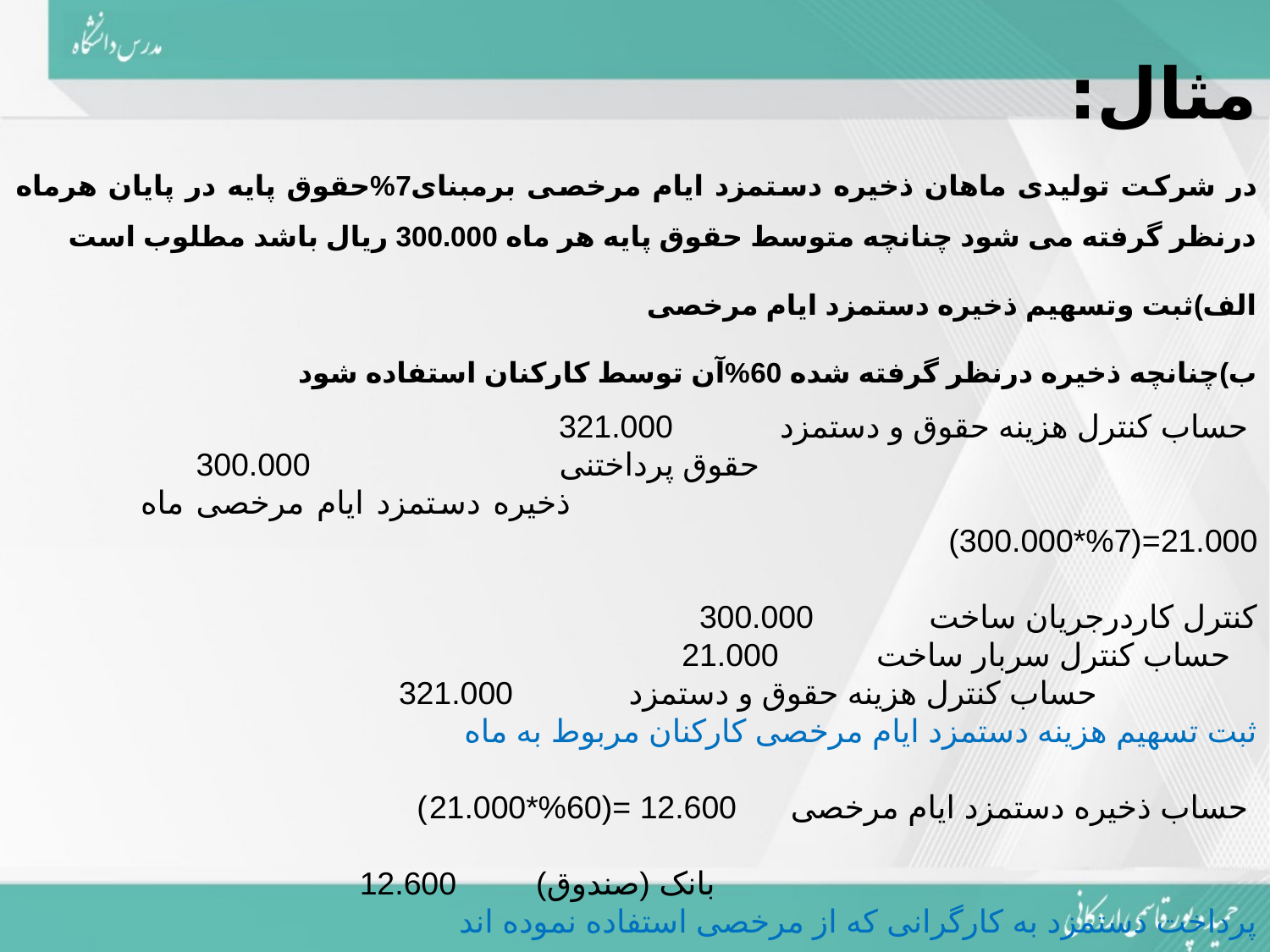

مثال:
در شرکت تولیدی ماهان ذخیره دستمزد ایام مرخصی برمبنای7%حقوق پایه در پایان هرماه درنظر گرفته می شود چنانچه متوسط حقوق پایه هر ماه 300.000 ریال باشد مطلوب است
الف)ثبت وتسهیم ذخیره دستمزد ایام مرخصی
ب)چنانچه ذخیره درنظر گرفته شده 60%آن توسط کارکنان استفاده شود
 حساب کنترل هزینه حقوق و دستمزد            321.000
                                                        حقوق پرداختنی                            300.000
                                                       ذخیره دستمزد ایام مرخصی ماه           21.000=(7%*300.000)

کنترل کاردرجریان ساخت             300.000
   حساب کنترل سربار ساخت           21.000
                  حساب کنترل هزینه حقوق و دستمزد             321.000
ثبت تسهیم هزینه دستمزد ایام مرخصی کارکنان مربوط به ماه

 حساب ذخیره دستمزد ایام مرخصی      12.600 =(60%*21.000)
                                                             بانک (صندوق)         12.600
پرداخت دستمزد به کارگرانی که از مرخصی استفاده نموده اند